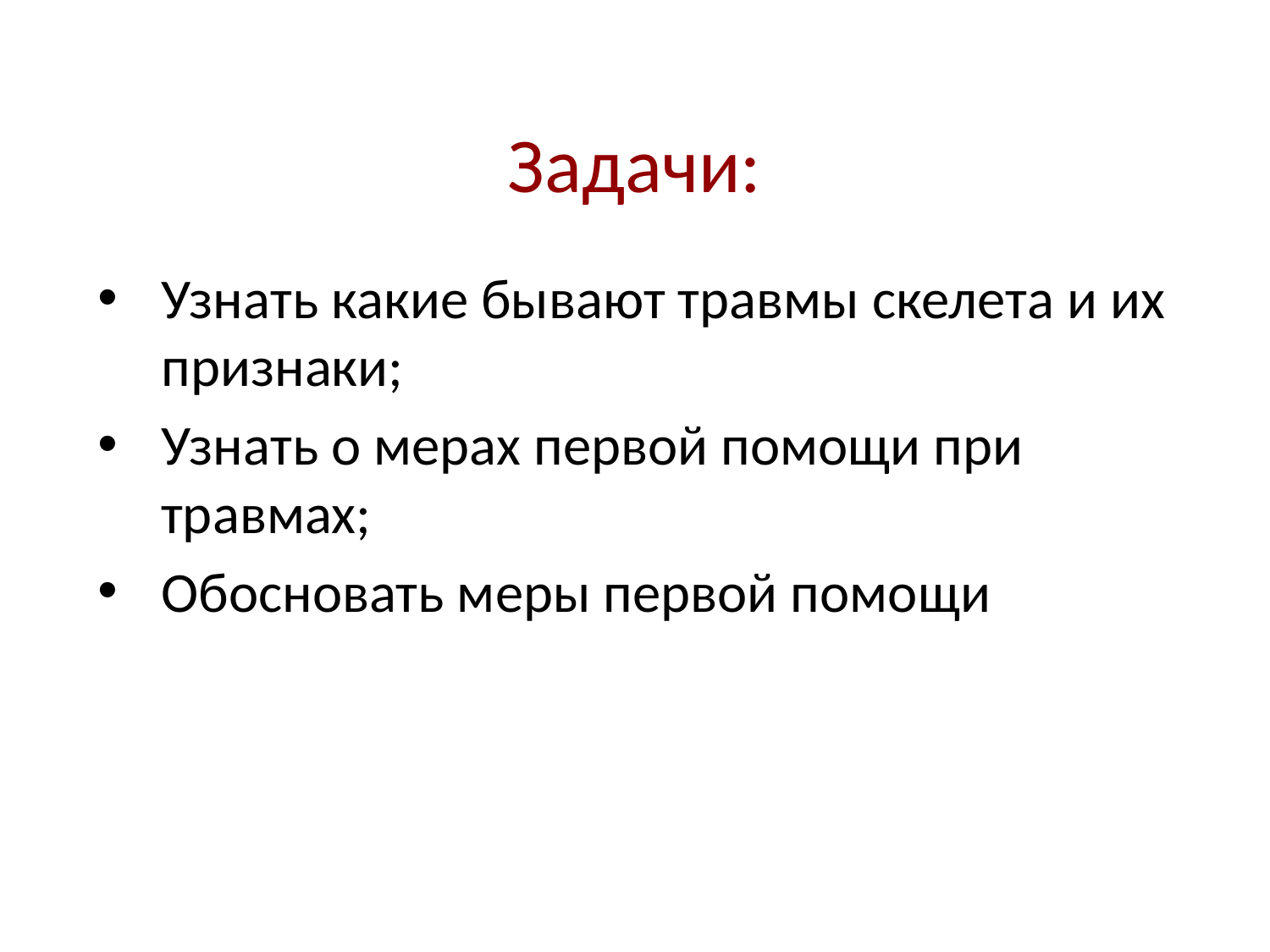

# Задачи:
Узнать какие бывают травмы скелета и их признаки;
Узнать о мерах первой помощи при травмах;
Обосновать меры первой помощи